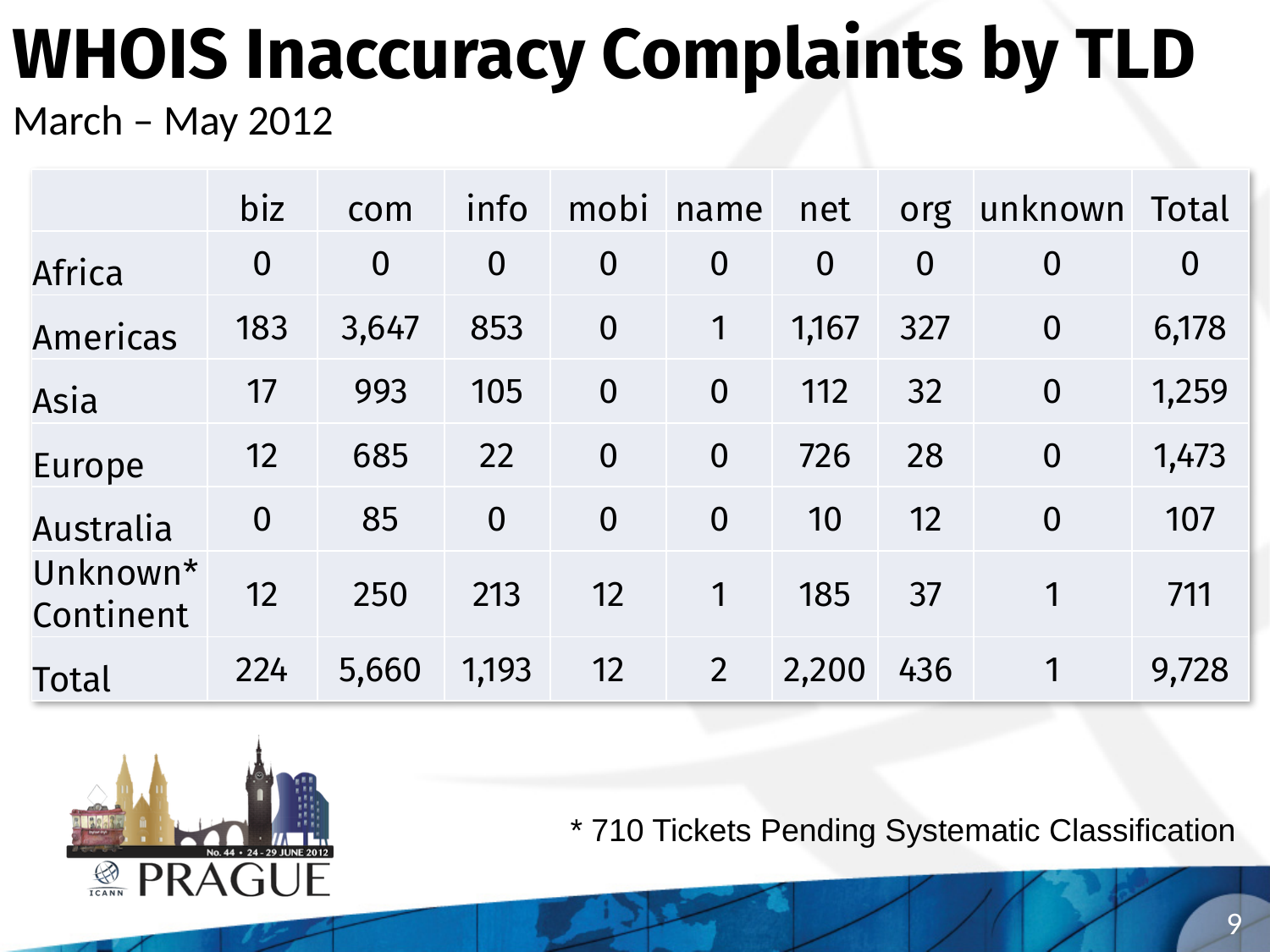

# WHOIS Inaccuracy Complaints by TLD March – May 2012
|  | biz | com | info | mobi | name | net | org | unknown | Total |
| --- | --- | --- | --- | --- | --- | --- | --- | --- | --- |
| Africa | 0 | 0 | 0 | 0 | 0 | 0 | 0 | 0 | 0 |
| Americas | 183 | 3,647 | 853 | 0 | 1 | 1,167 | 327 | 0 | 6,178 |
| Asia | 17 | 993 | 105 | 0 | 0 | 112 | 32 | 0 | 1,259 |
| Europe | 12 | 685 | 22 | 0 | 0 | 726 | 28 | 0 | 1,473 |
| Australia | 0 | 85 | 0 | 0 | 0 | 10 | 12 | 0 | 107 |
| Unknown\* Continent | 12 | 250 | 213 | 12 | 1 | 185 | 37 | 1 | 711 |
| Total | 224 | 5,660 | 1,193 | 12 | 2 | 2,200 | 436 | 1 | 9,728 |
* 710 Tickets Pending Systematic Classification
9